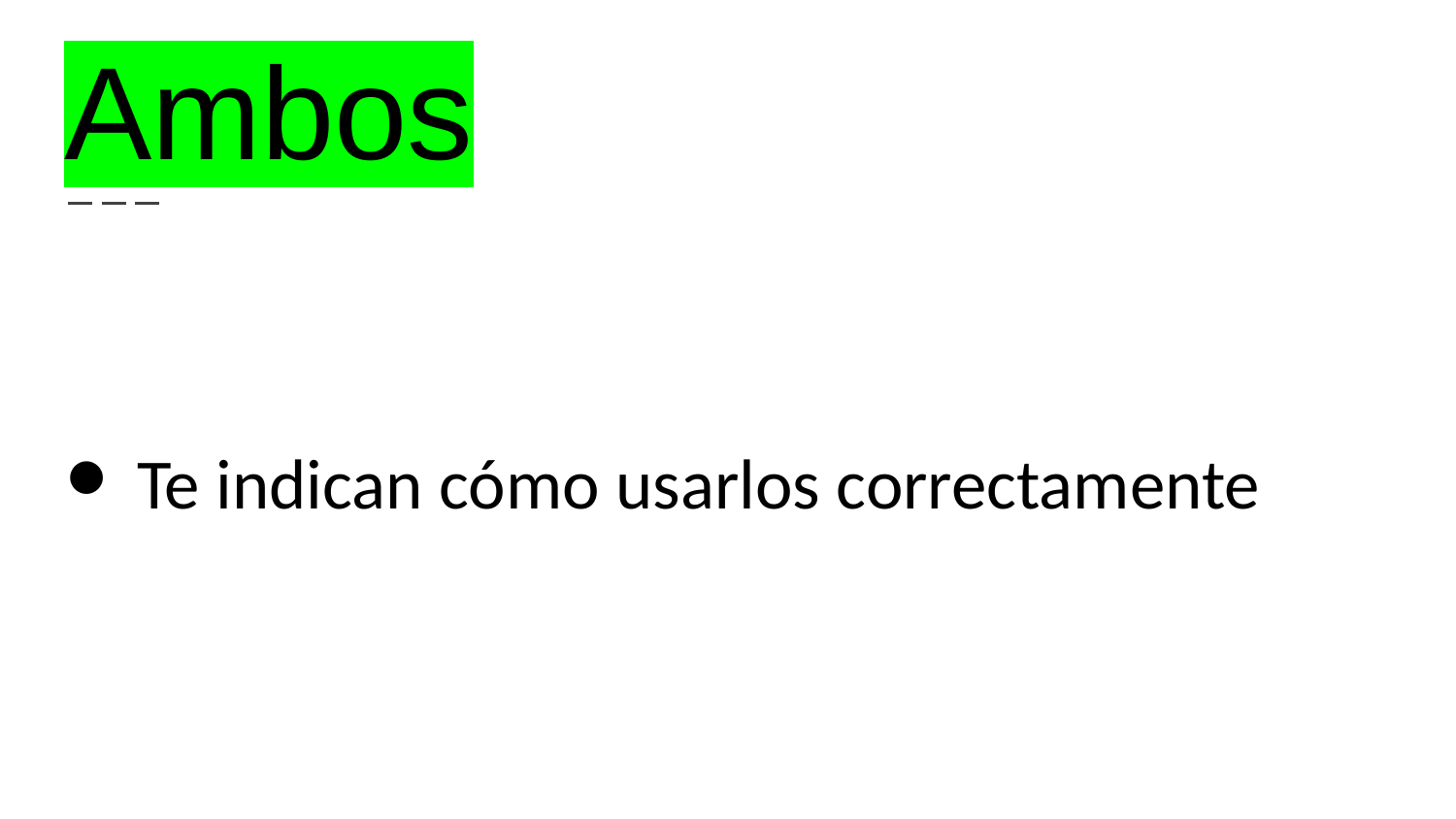

# Ambos
Te indican cómo usarlos correctamente